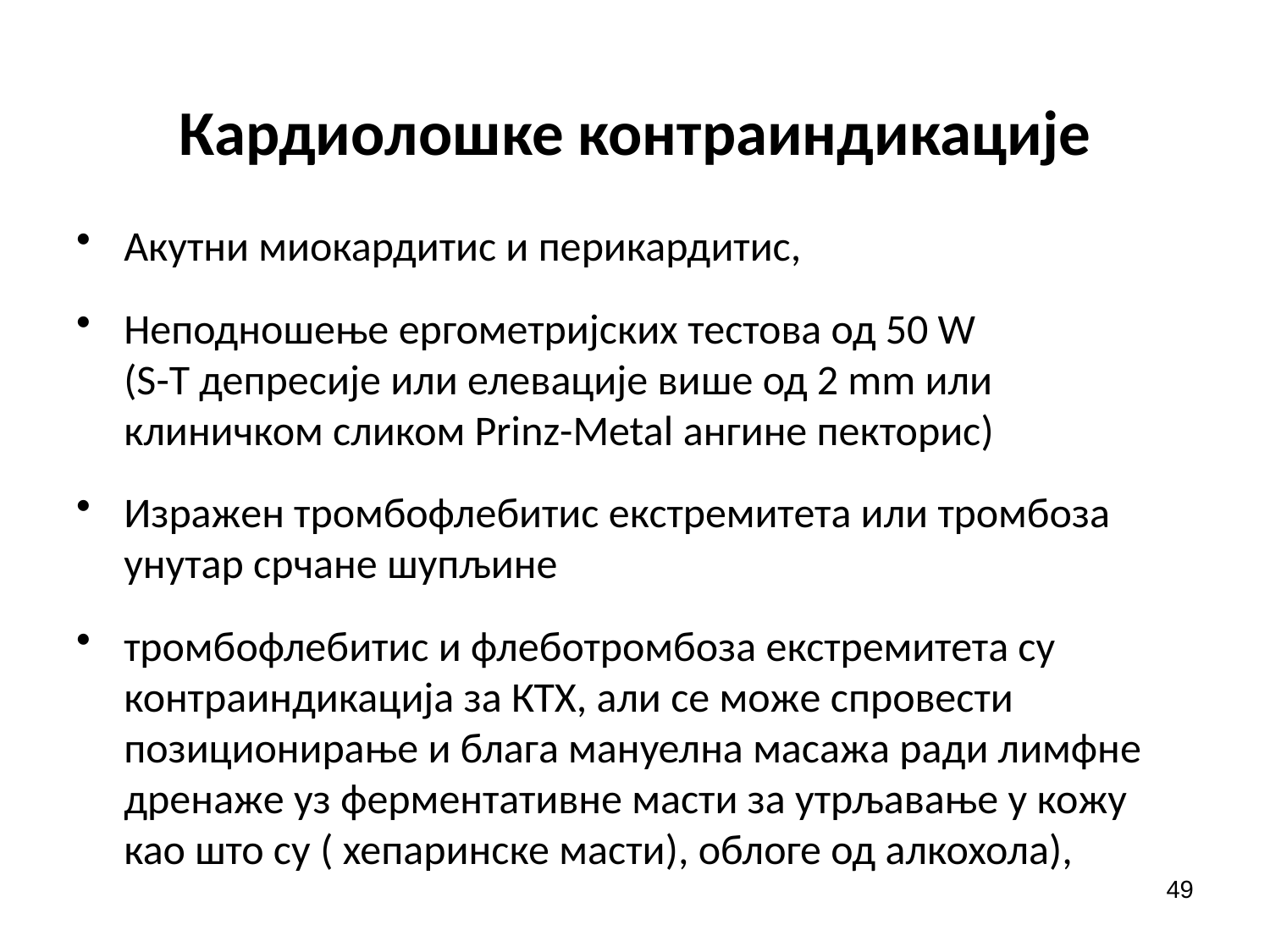

# Кардиолошке контраиндикације
Aкутни миокардитис и перикардитис,
Неподношење ергометријских тестова од 50 W
(S-Т депресије или елевације више од 2 mm или клиничком сликом Prinz-Metal ангине пекторис)
Изражен тромбофлебитис екстремитета или тромбоза унутар срчане шупљине
тромбофлебитис и флеботромбоза екстремитета су контраиндикација за КТХ, али се може спровести позиционирање и блага мануелна масажа ради лимфне дренаже уз ферментативне масти за утрљавање у кожу као што су ( хепаринске масти), облоге од алкохола),
49